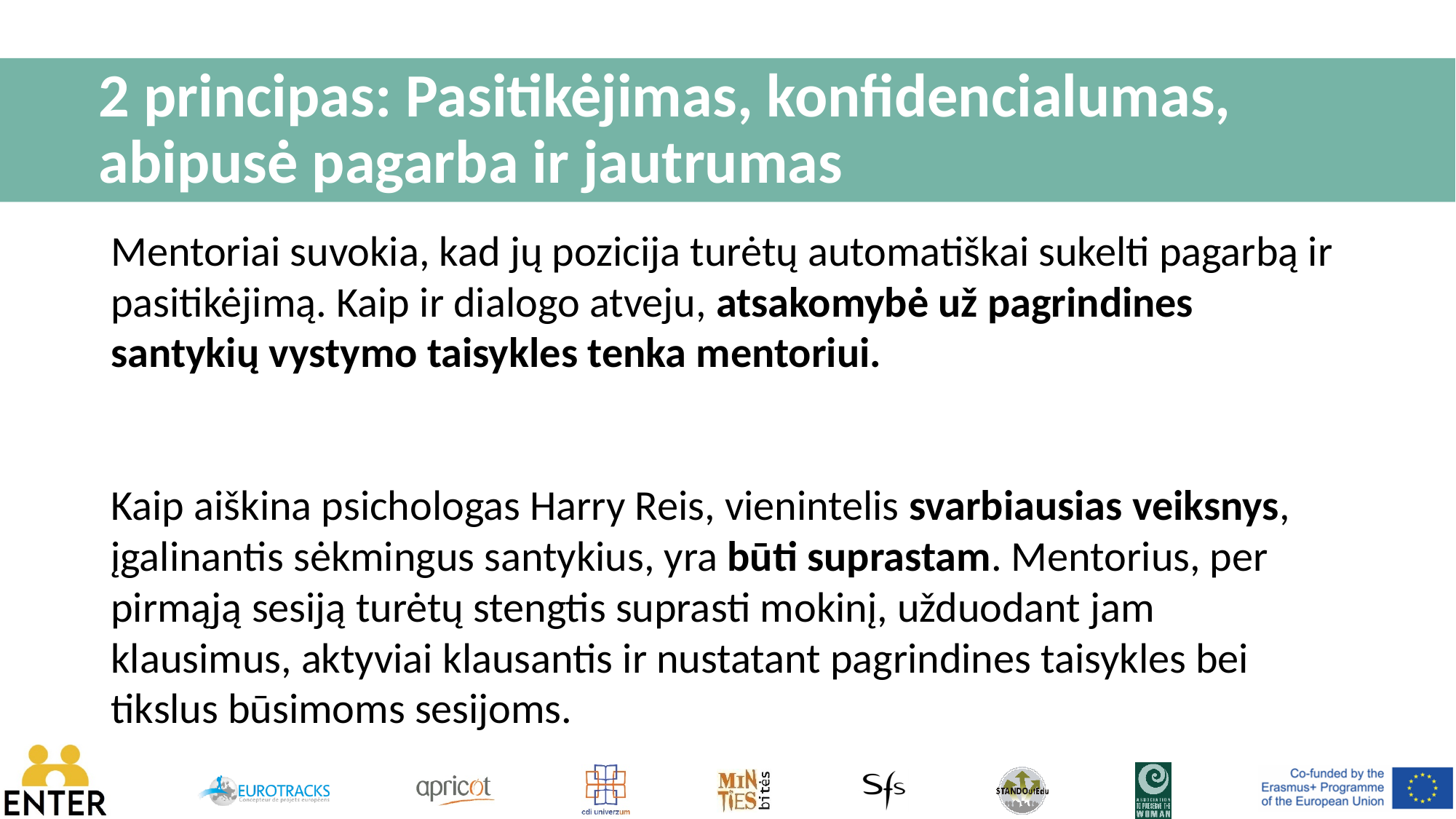

# 2 principas: Pasitikėjimas, konfidencialumas, abipusė pagarba ir jautrumas
Mentoriai suvokia, kad jų pozicija turėtų automatiškai sukelti pagarbą ir pasitikėjimą. Kaip ir dialogo atveju, atsakomybė už pagrindines santykių vystymo taisykles tenka mentoriui.

Kaip aiškina psichologas Harry Reis, vienintelis svarbiausias veiksnys, įgalinantis sėkmingus santykius, yra būti suprastam. Mentorius, per pirmąją sesiją turėtų stengtis suprasti mokinį, užduodant jam klausimus, aktyviai klausantis ir nustatant pagrindines taisykles bei tikslus būsimoms sesijoms.